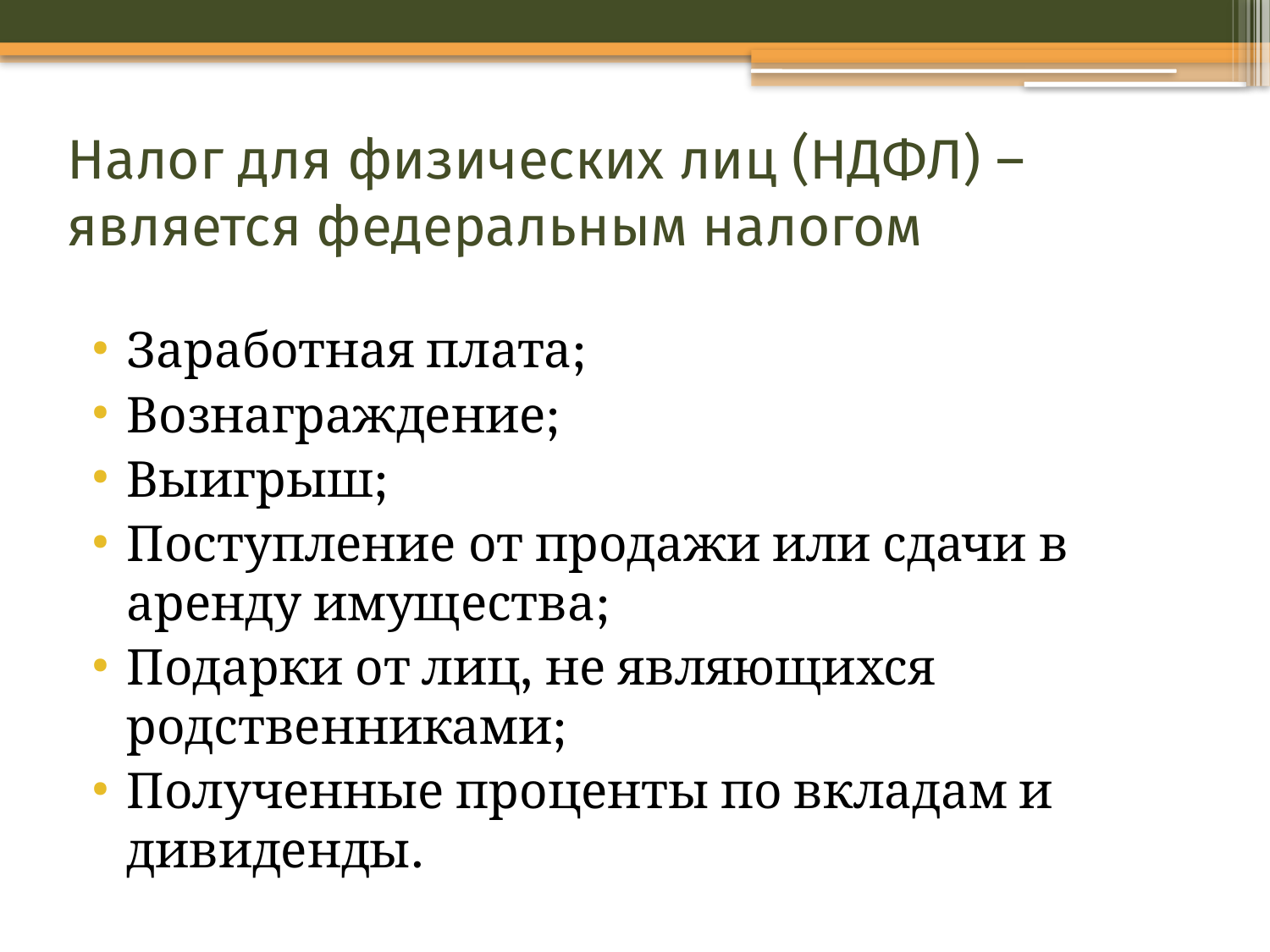

# Налог для физических лиц (НДФЛ) – является федеральным налогом
Заработная плата;
Вознаграждение;
Выигрыш;
Поступление от продажи или сдачи в аренду имущества;
Подарки от лиц, не являющихся родственниками;
Полученные проценты по вкладам и дивиденды.